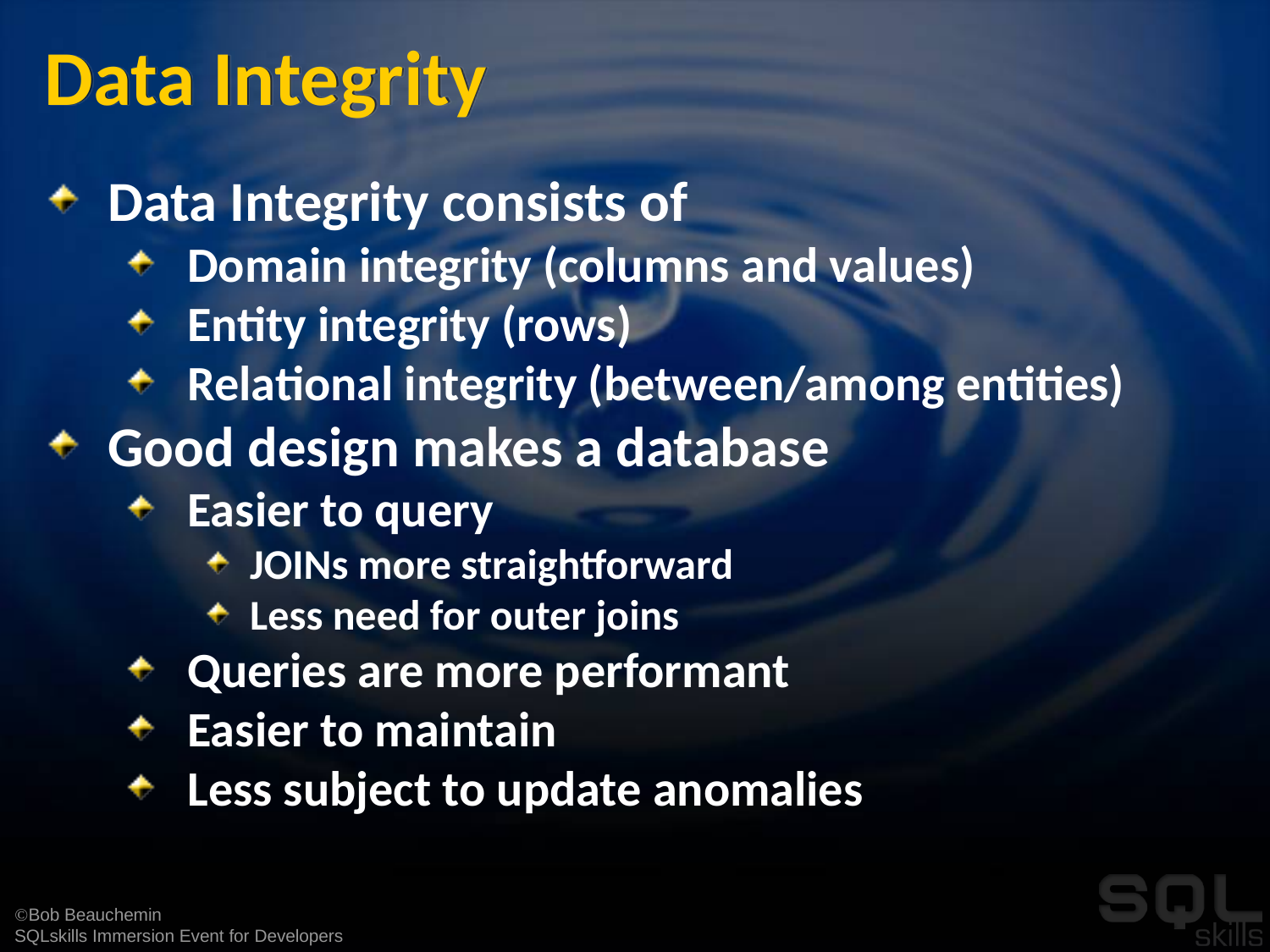

# Data Integrity
Data Integrity consists of
Domain integrity (columns and values)
Entity integrity (rows)
Relational integrity (between/among entities)
Good design makes a database
Easier to query
JOINs more straightforward
Less need for outer joins
Queries are more performant
Easier to maintain
Less subject to update anomalies